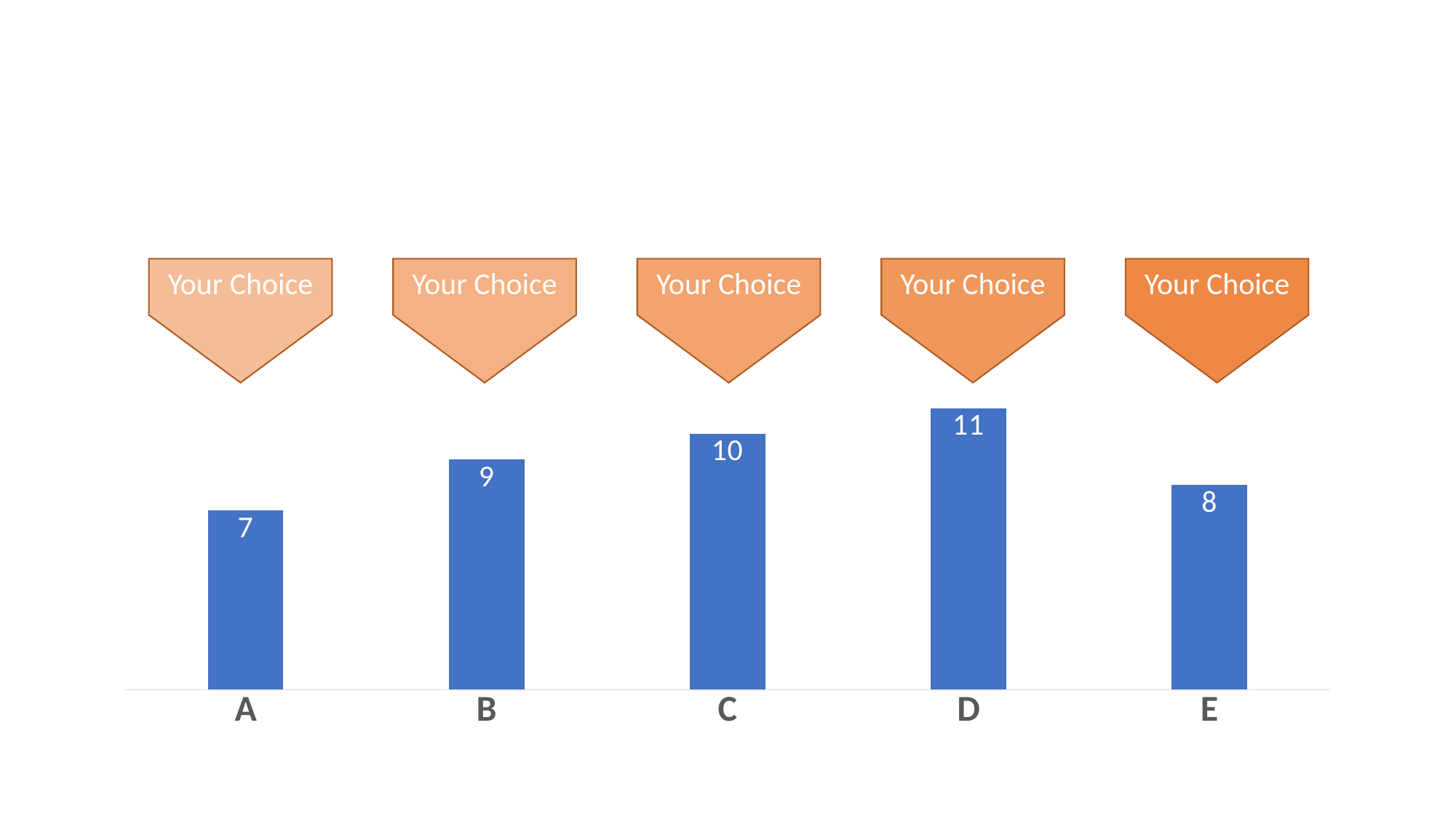

#
Your Choice
Your Choice
Your Choice
Your Choice
Your Choice

### Chart

| Category | Answers |
|---|---|
| A | 7.0 |
| B | 9.0 |
| C | 10.0 |
| D | 11.0 |
| E | 8.0 |